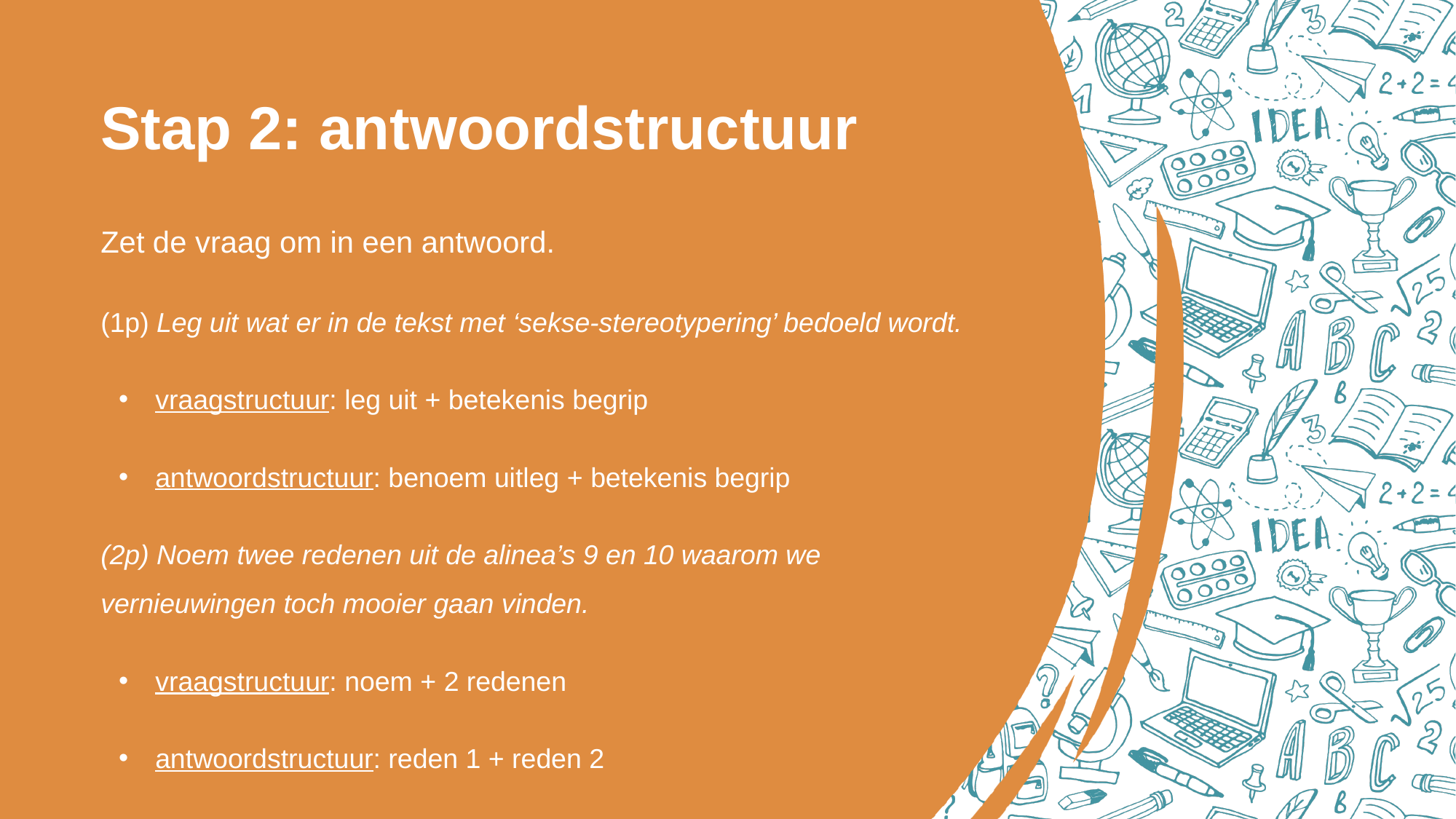

# Stap 2: antwoordstructuur
Zet de vraag om in een antwoord.
(1p) Leg uit wat er in de tekst met ‘sekse-stereotypering’ bedoeld wordt.
vraagstructuur: leg uit + betekenis begrip
antwoordstructuur: benoem uitleg + betekenis begrip
(2p) Noem twee redenen uit de alinea’s 9 en 10 waarom we vernieuwingen toch mooier gaan vinden.
vraagstructuur: noem + 2 redenen
antwoordstructuur: reden 1 + reden 2